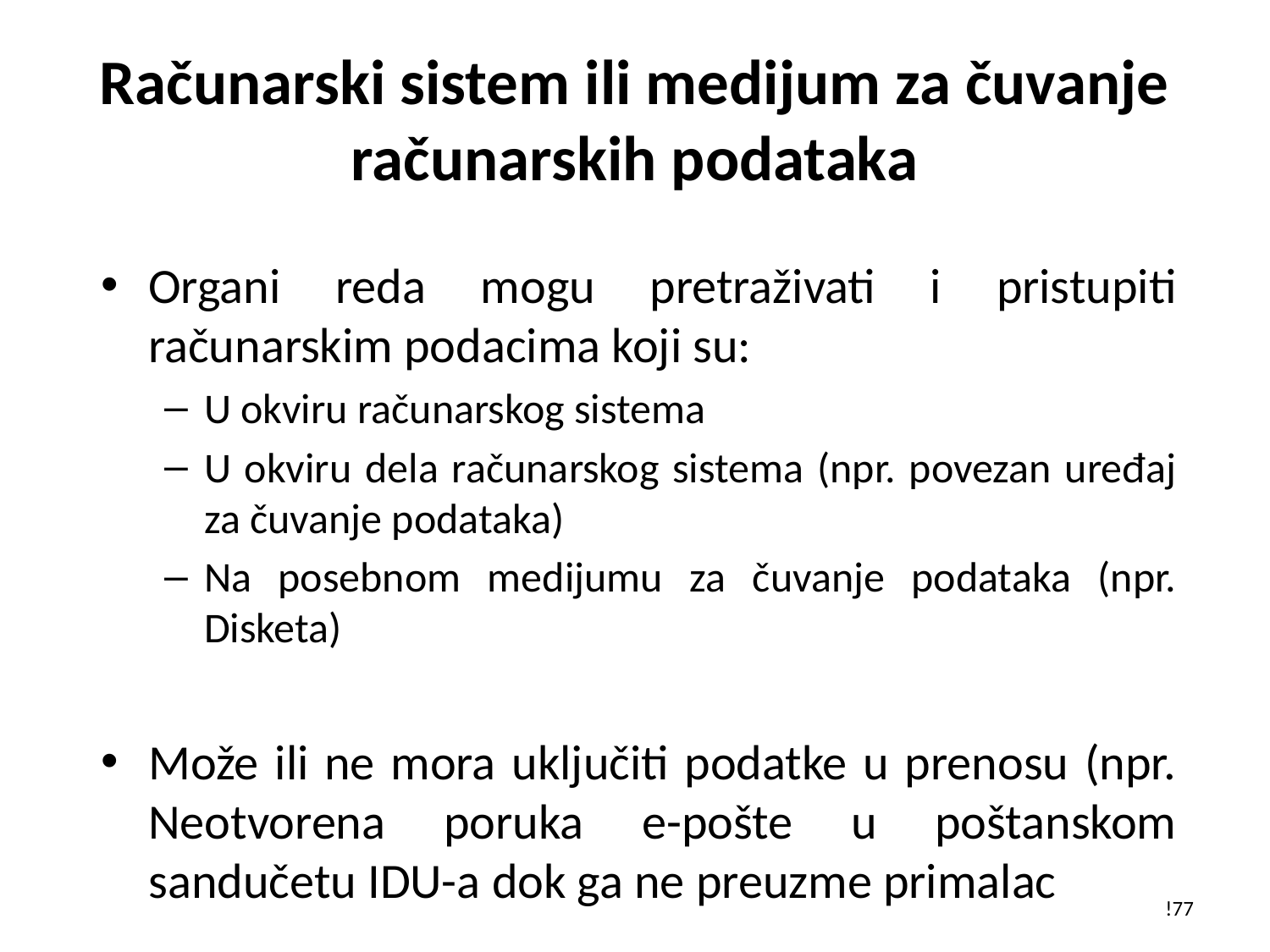

# Računarski sistem ili medijum za čuvanje računarskih podataka
Organi reda mogu pretraživati i pristupiti računarskim podacima koji su:
U okviru računarskog sistema
U okviru dela računarskog sistema (npr. povezan uređaj za čuvanje podataka)
Na posebnom medijumu za čuvanje podataka (npr. Disketa)

Može ili ne mora uključiti podatke u prenosu (npr. Neotvorena poruka e-pošte u poštanskom sandučetu IDU-a dok ga ne preuzme primalac
!77